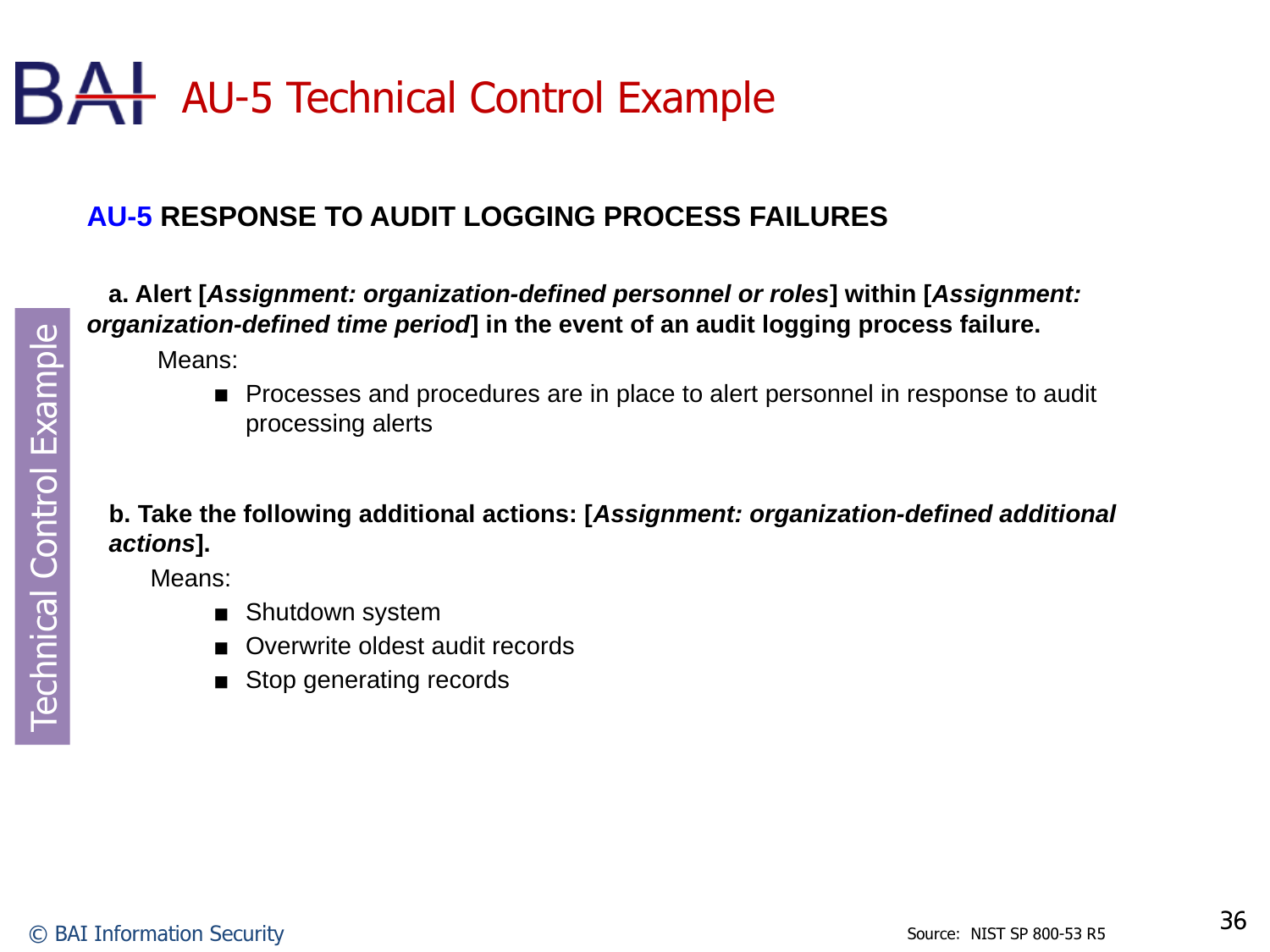

# AU-5 Technical Control Example
AU-5 RESPONSE TO AUDIT LOGGING PROCESS FAILURES

   a. Alert [Assignment: organization-defined personnel or roles] within [Assignment: organization-defined time period] in the event of an audit logging process failure.
 Means:
Processes and procedures are in place to alert personnel in response to audit processing alerts

b. Take the following additional actions: [Assignment: organization-defined additional actions].
Means:
Shutdown system
Overwrite oldest audit records
Stop generating records

Technical Control Example
Source:  NIST SP 800-53 R5